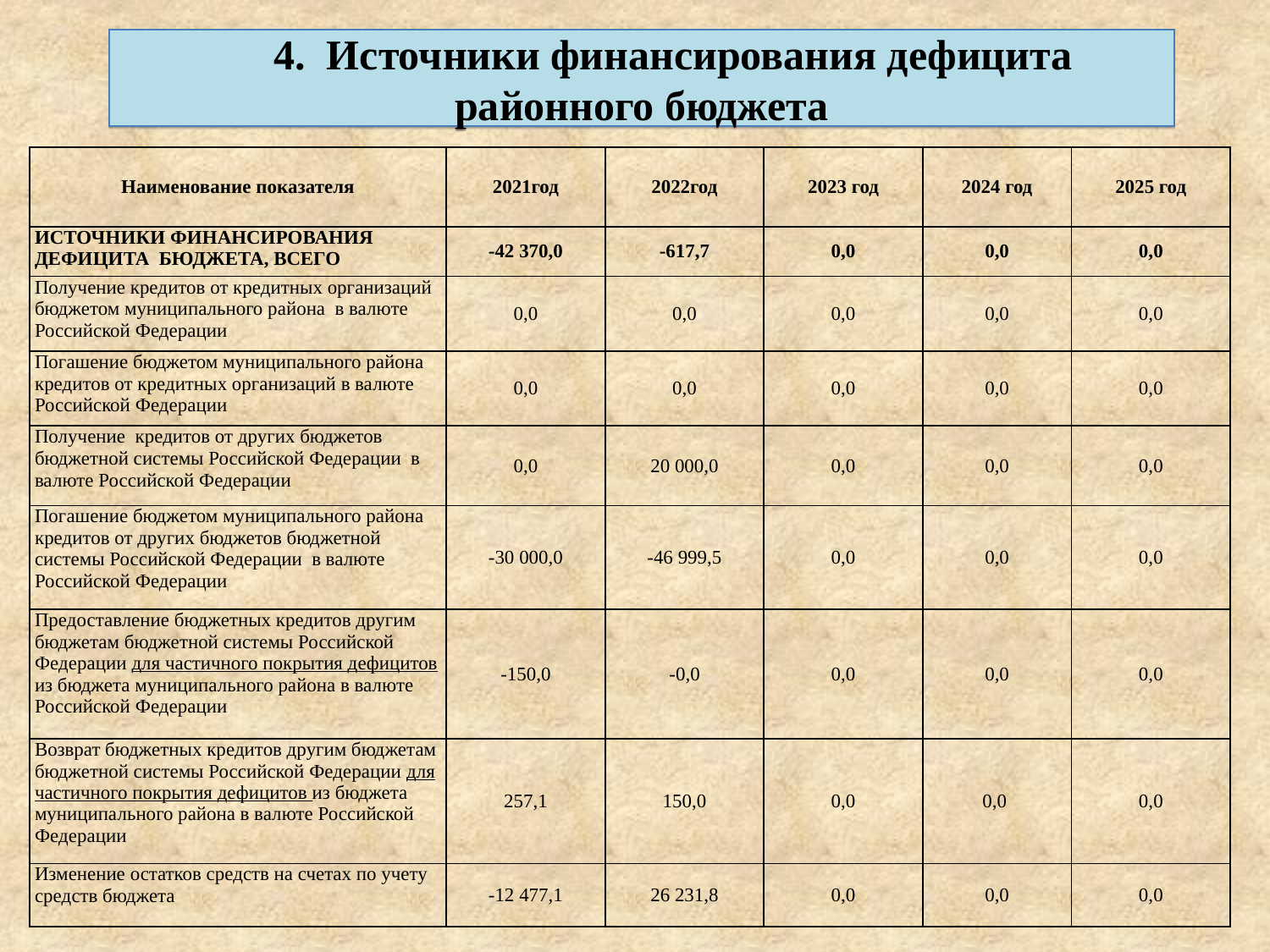

4.  Источники финансирования дефицита районного бюджета

| Наименование показателя | 2021год | 2022год | 2023 год | 2024 год | 2025 год |
| --- | --- | --- | --- | --- | --- |
| ИСТОЧНИКИ ФИНАНСИРОВАНИЯ ДЕФИЦИТА БЮДЖЕТА, ВСЕГО | -42 370,0 | -617,7 | 0,0 | 0,0 | 0,0 |
| Получение кредитов от кредитных организаций бюджетом муниципального района в валюте Российской Федерации | 0,0 | 0,0 | 0,0 | 0,0 | 0,0 |
| Погашение бюджетом муниципального района кредитов от кредитных организаций в валюте Российской Федерации | 0,0 | 0,0 | 0,0 | 0,0 | 0,0 |
| Получение кредитов от других бюджетов бюджетной системы Российской Федерации в валюте Российской Федерации | 0,0 | 20 000,0 | 0,0 | 0,0 | 0,0 |
| Погашение бюджетом муниципального района кредитов от других бюджетов бюджетной системы Российской Федерации в валюте Российской Федерации | -30 000,0 | -46 999,5 | 0,0 | 0,0 | 0,0 |
| Предоставление бюджетных кредитов другим бюджетам бюджетной системы Российской Федерации для частичного покрытия дефицитов из бюджета муниципального района в валюте Российской Федерации | -150,0 | -0,0 | 0,0 | 0,0 | 0,0 |
| Возврат бюджетных кредитов другим бюджетам бюджетной системы Российской Федерации для частичного покрытия дефицитов из бюджета муниципального района в валюте Российской Федерации | 257,1 | 150,0 | 0,0 | 0,0 | 0,0 |
| Изменение остатков средств на счетах по учету средств бюджета | -12 477,1 | 26 231,8 | 0,0 | 0,0 | 0,0 |